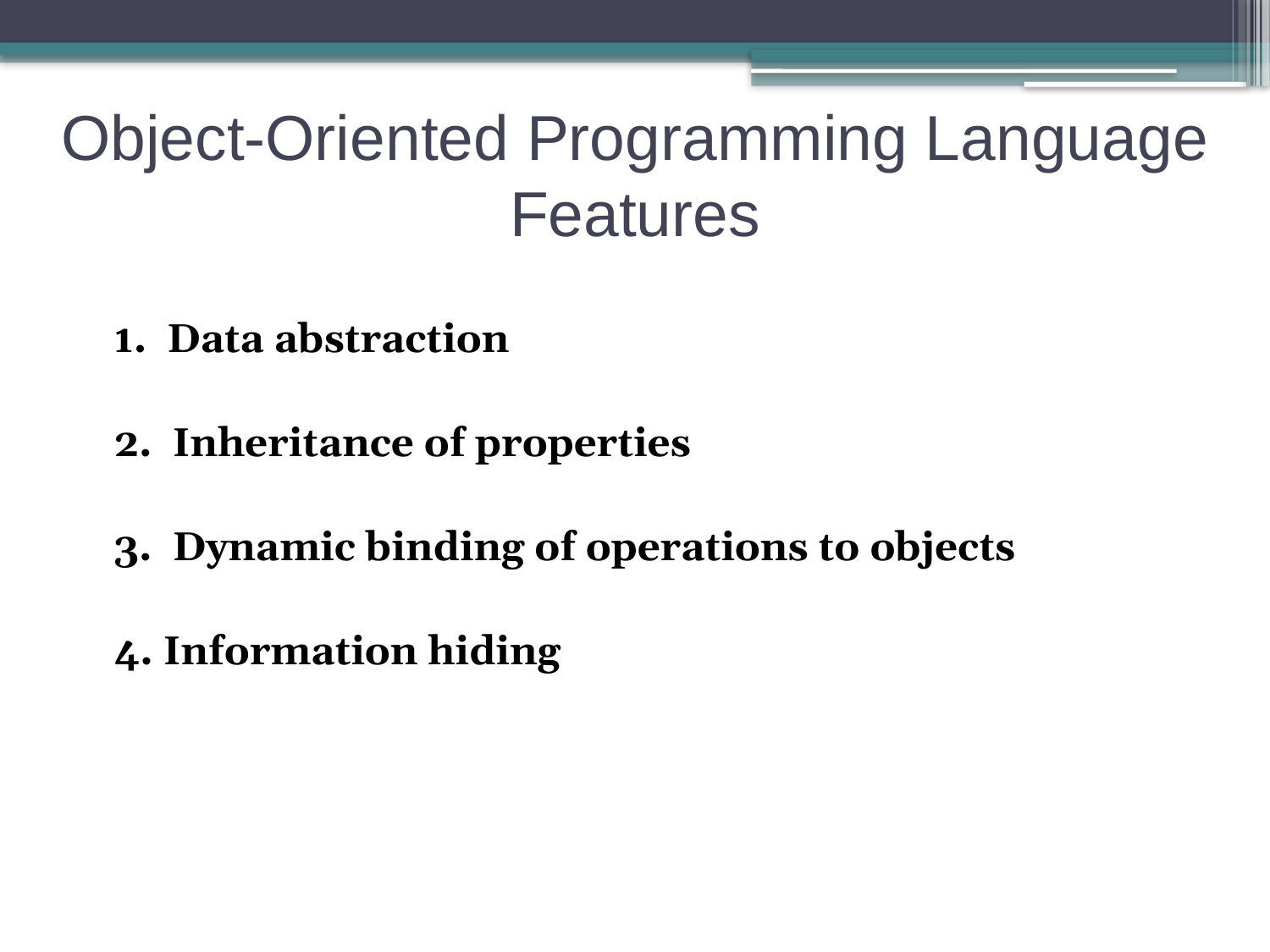

# Object-Oriented Programming Language Features

	1.  Data abstraction

	2.  Inheritance of properties

	3.  Dynamic binding of operations to objects

	4. Information hiding